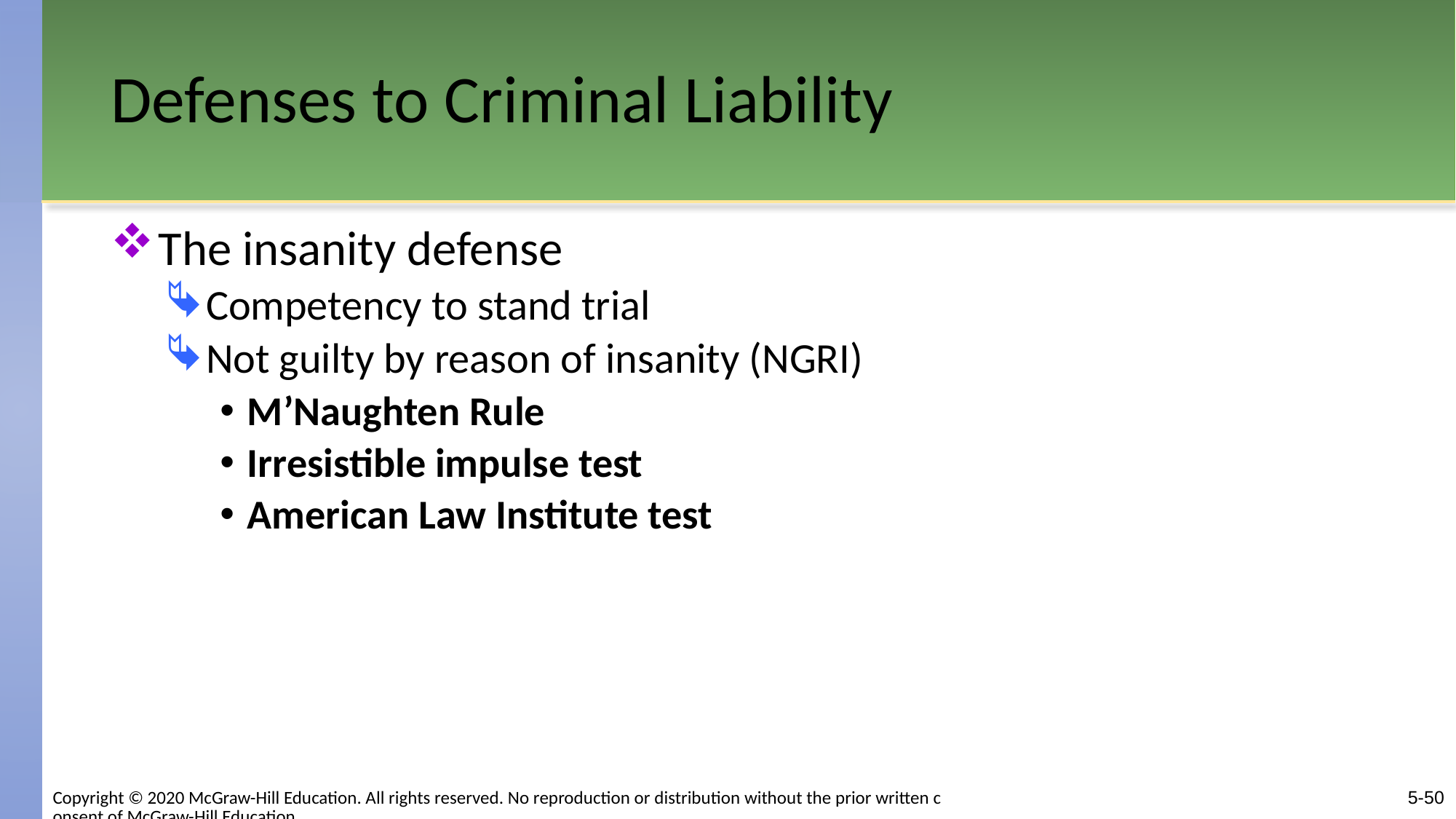

# Defenses to Criminal Liability
The insanity defense
Competency to stand trial
Not guilty by reason of insanity (NGRI)
M’Naughten Rule
Irresistible impulse test
American Law Institute test
Copyright © 2020 McGraw-Hill Education. All rights reserved. No reproduction or distribution without the prior written consent of McGraw-Hill Education.
5-50